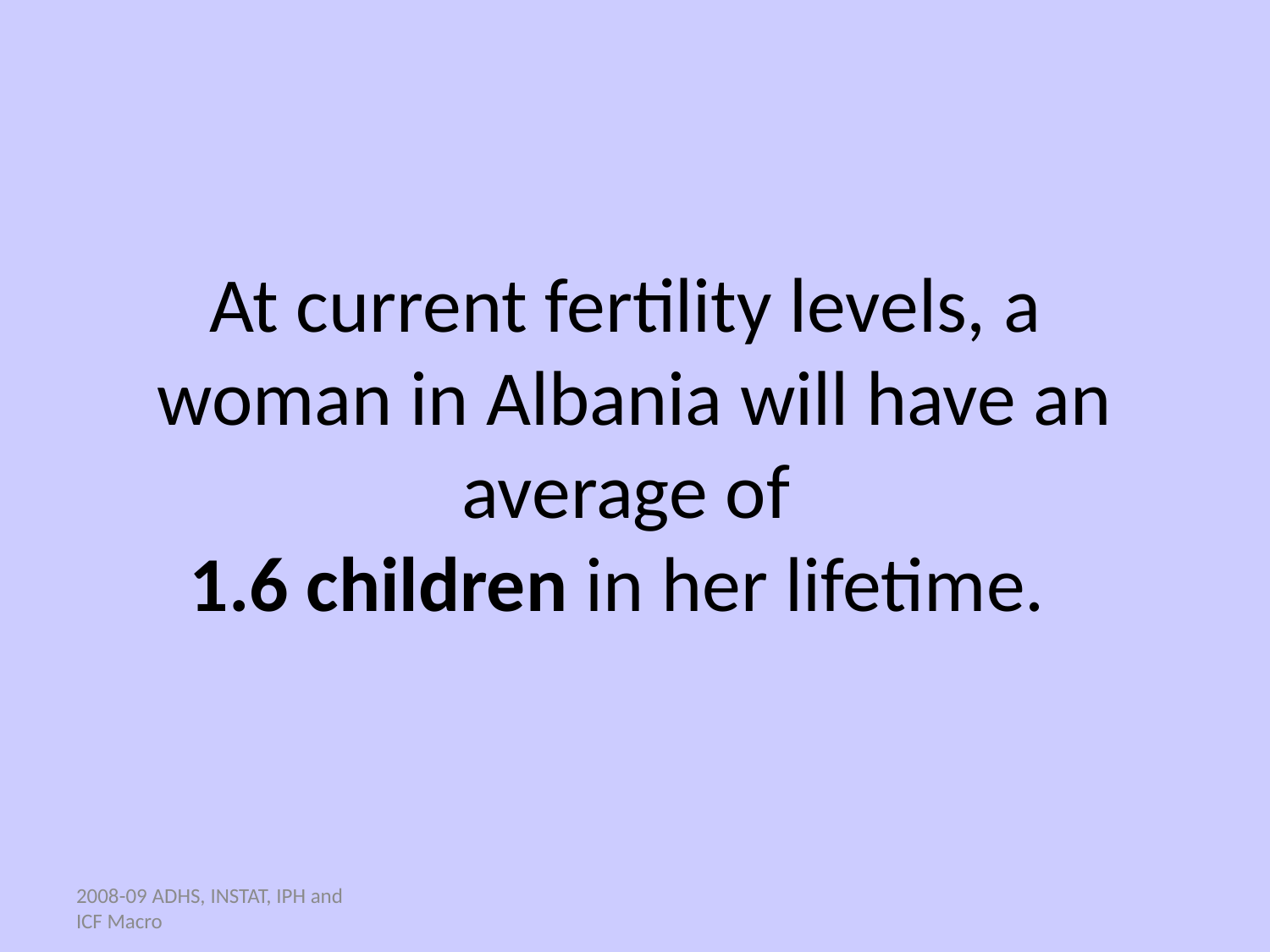

# At current fertility levels, a  woman in Albania will have an average of 1.6 children in her lifetime.
2008-09 ADHS, INSTAT, IPH and ICF Macro